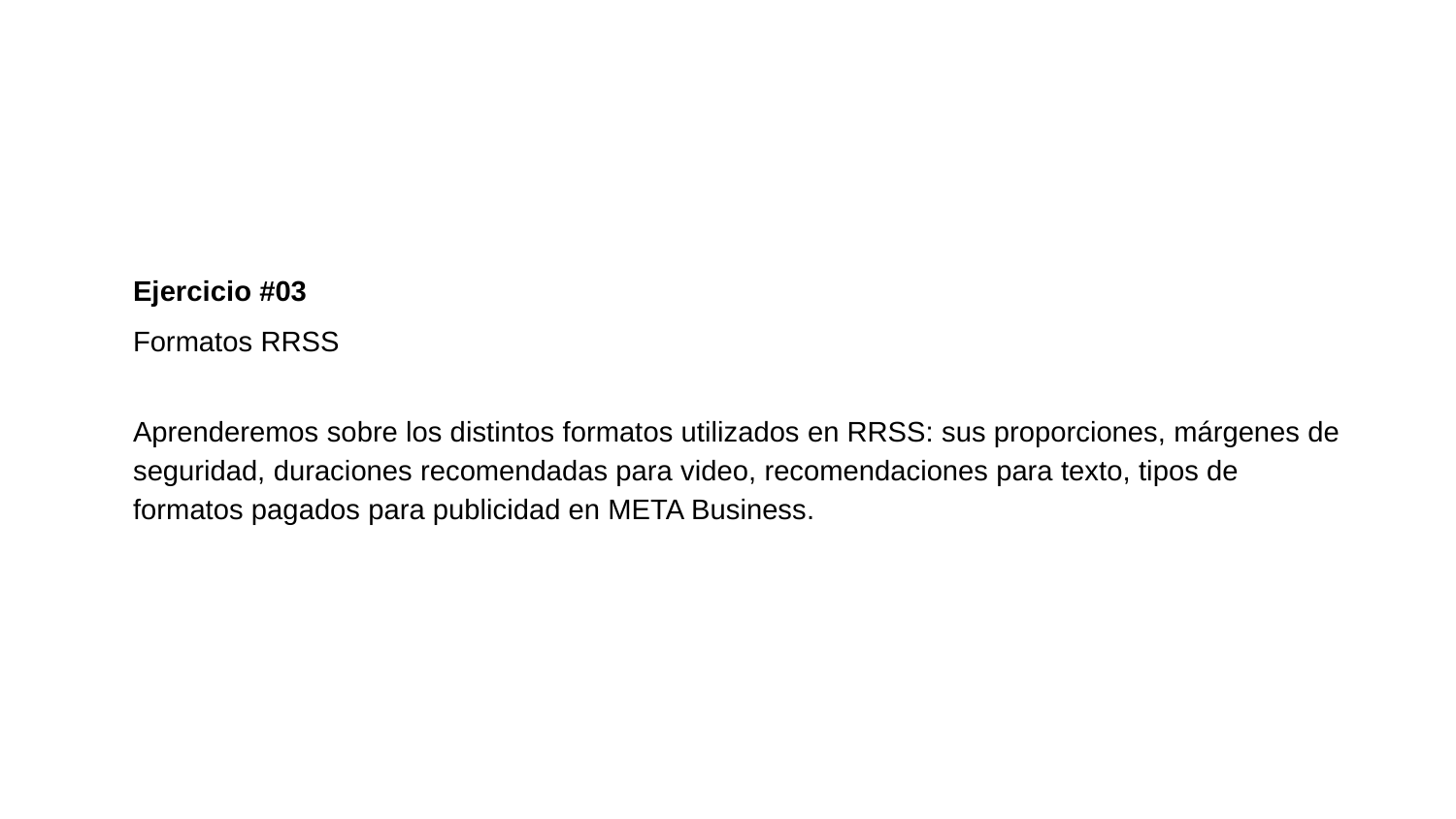

Ejercicio #03
Formatos RRSS

Aprenderemos sobre los distintos formatos utilizados en RRSS: sus proporciones, márgenes de seguridad, duraciones recomendadas para video, recomendaciones para texto, tipos de formatos pagados para publicidad en META Business.